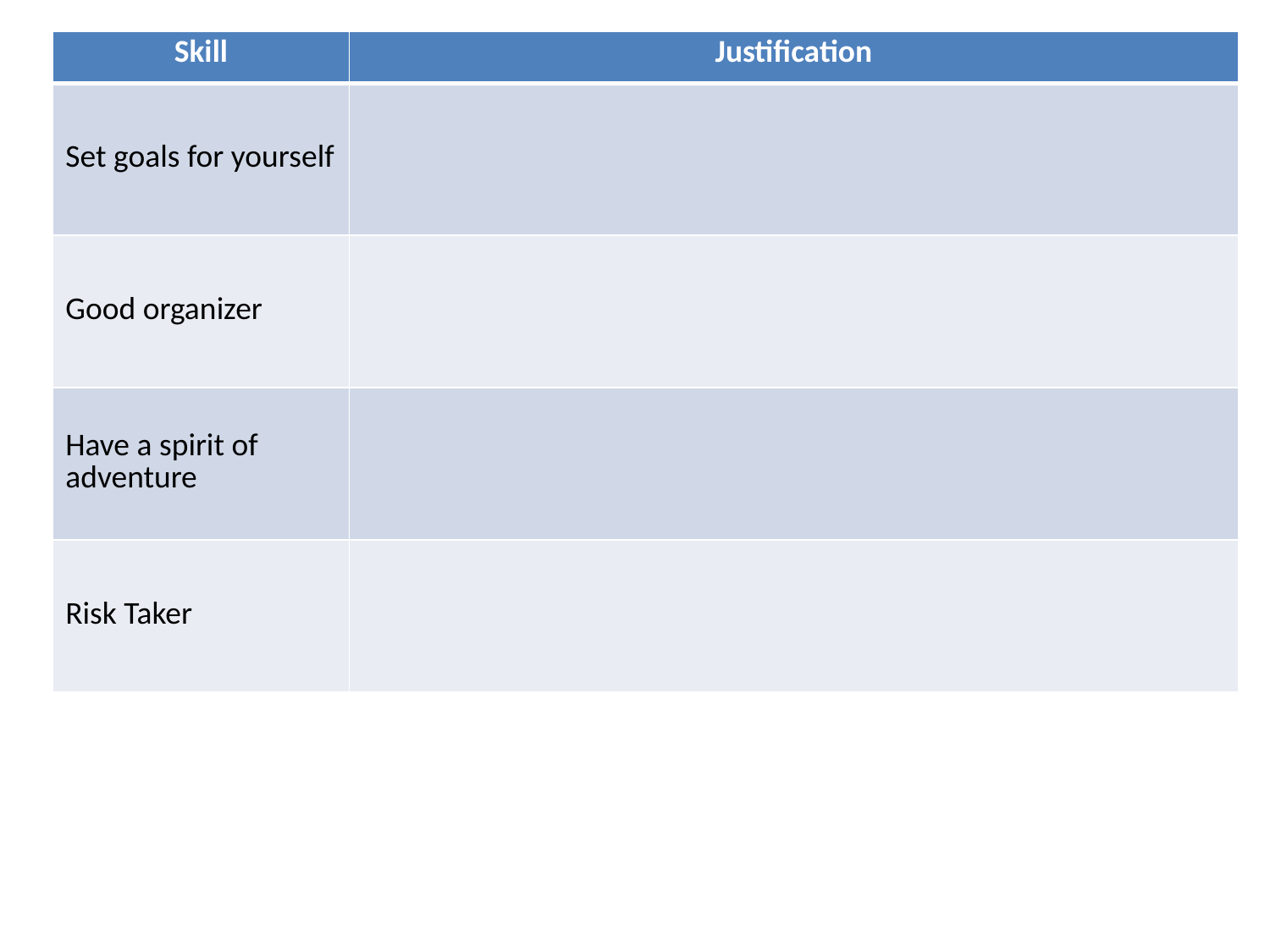

| Skill | Justification |
| --- | --- |
| Set goals for yourself |  |
| Good organizer |  |
| Have a spirit of adventure |  |
| Risk Taker |  |